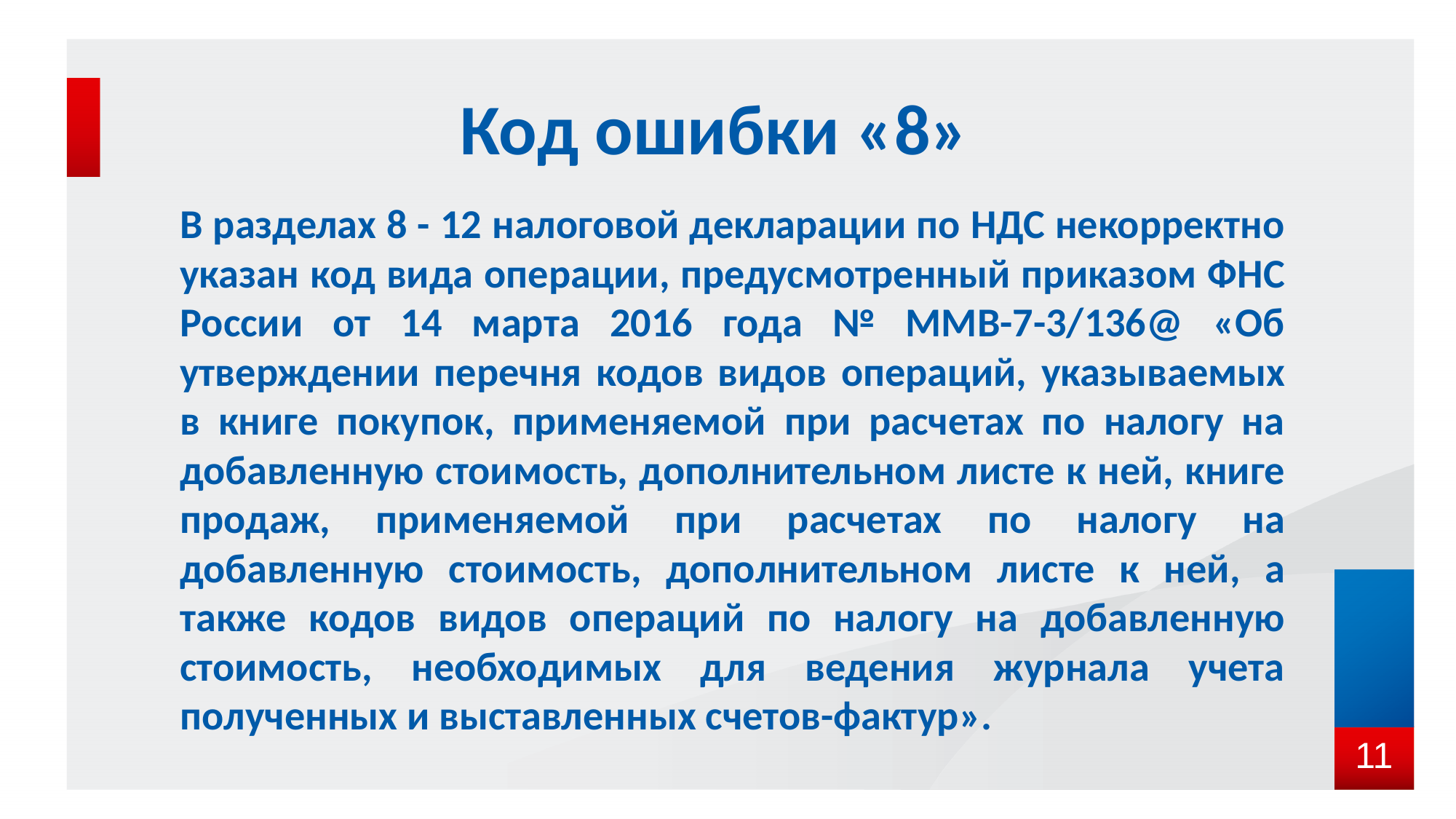

# Код ошибки «8»
В разделах 8 - 12 налоговой декларации по НДС некорректно указан код вида операции, предусмотренный приказом ФНС России от 14 марта 2016 года № ММВ-7-3/136@ «Об утверждении перечня кодов видов операций, указываемых в книге покупок, применяемой при расчетах по налогу на добавленную стоимость, дополнительном листе к ней, книге продаж, применяемой при расчетах по налогу на добавленную стоимость, дополнительном листе к ней, а также кодов видов операций по налогу на добавленную стоимость, необходимых для ведения журнала учета полученных и выставленных счетов-фактур».

11